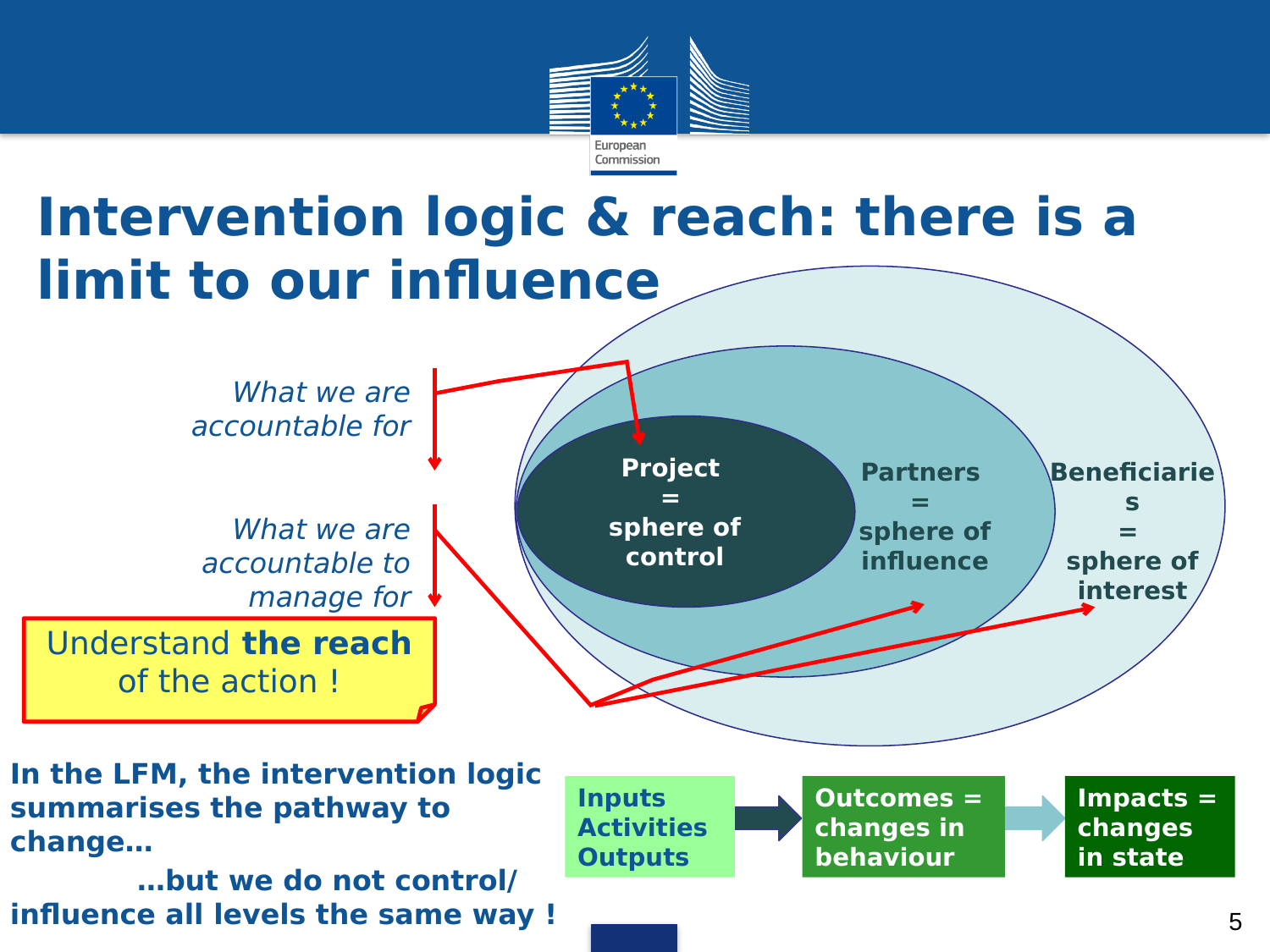

# Intervention logic & reach: there is a limit to our influence

Project
=
sphere of control
Partners
=
sphere of influence
Beneficiaries
=
sphere of interest
What we are accountable for
What we are accountable to manage for
Understand the reach of the action !
In the LFM, the intervention logic summarises the pathway to change…
	…but we do not control/ influence all levels the same way !
Inputs
Activities
Outputs
Outcomes = changes in behaviour
Impacts = changes in state

5